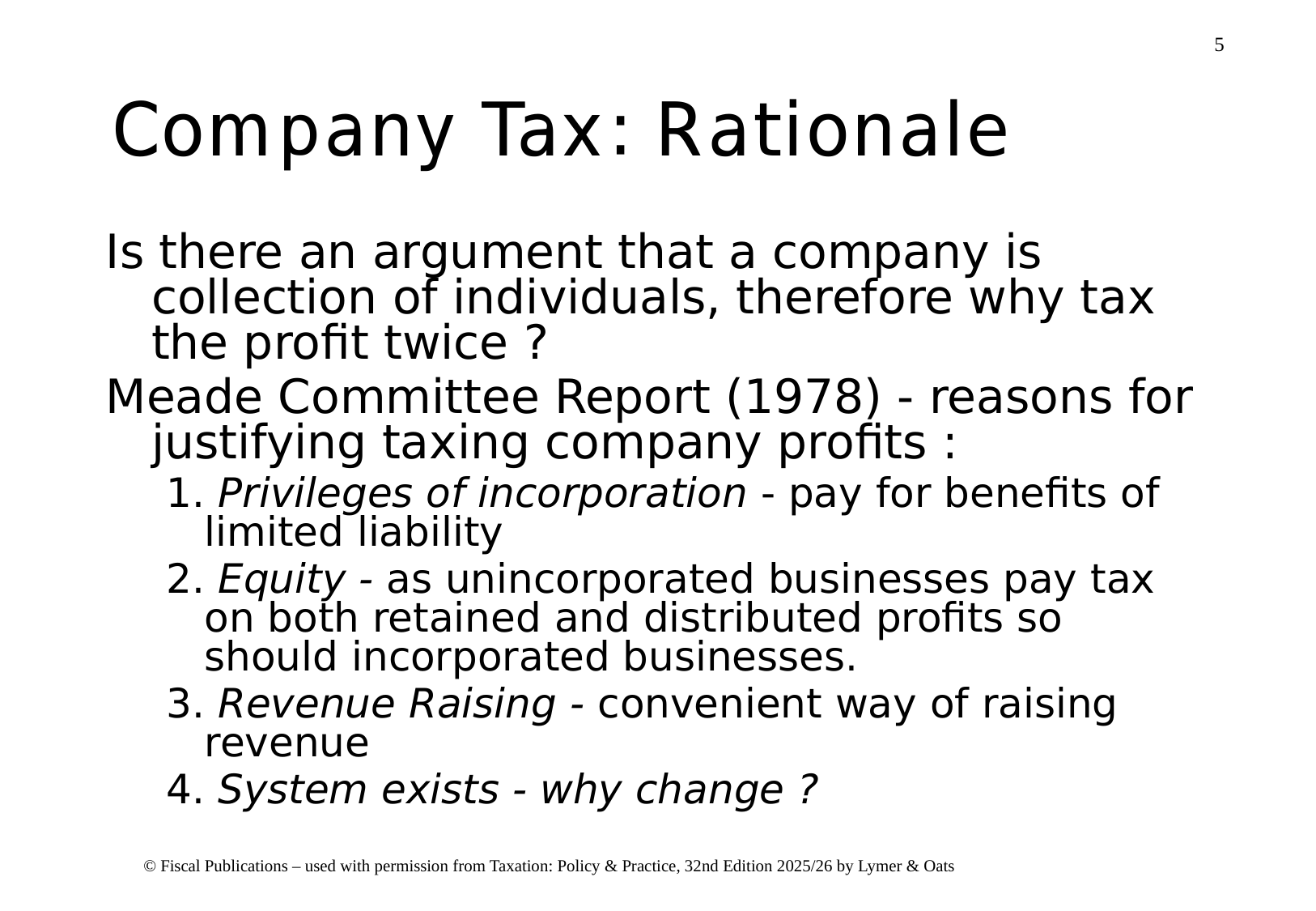

# Company Tax: Rationale
Is there an argument that a company is collection of individuals, therefore why tax the profit twice ?
Meade Committee Report (1978) - reasons for justifying taxing company profits :
1. Privileges of incorporation - pay for benefits of limited liability
2. Equity - as unincorporated businesses pay tax on both retained and distributed profits so should incorporated businesses.
3. Revenue Raising - convenient way of raising revenue
4. System exists - why change ?